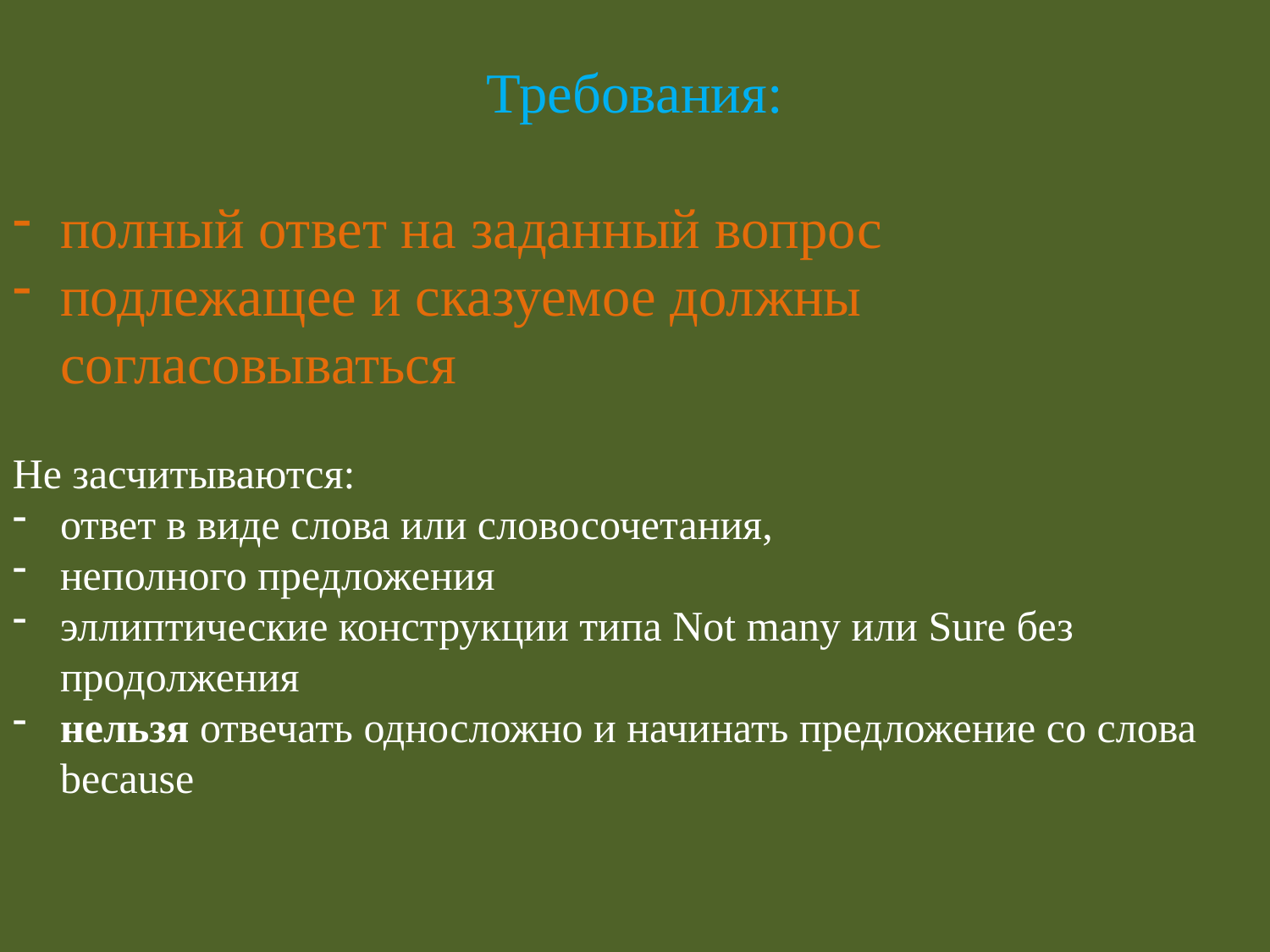

Требования:

полный ответ на заданный вопрос
подлежащее и сказуемое должны согласовываться

Не засчитываются:
ответ в виде слова или словосочетания,
неполного предложения
эллиптические конструкции типа Not many или Sure без продолжения
нельзя отвечать односложно и начинать предложение со слова because